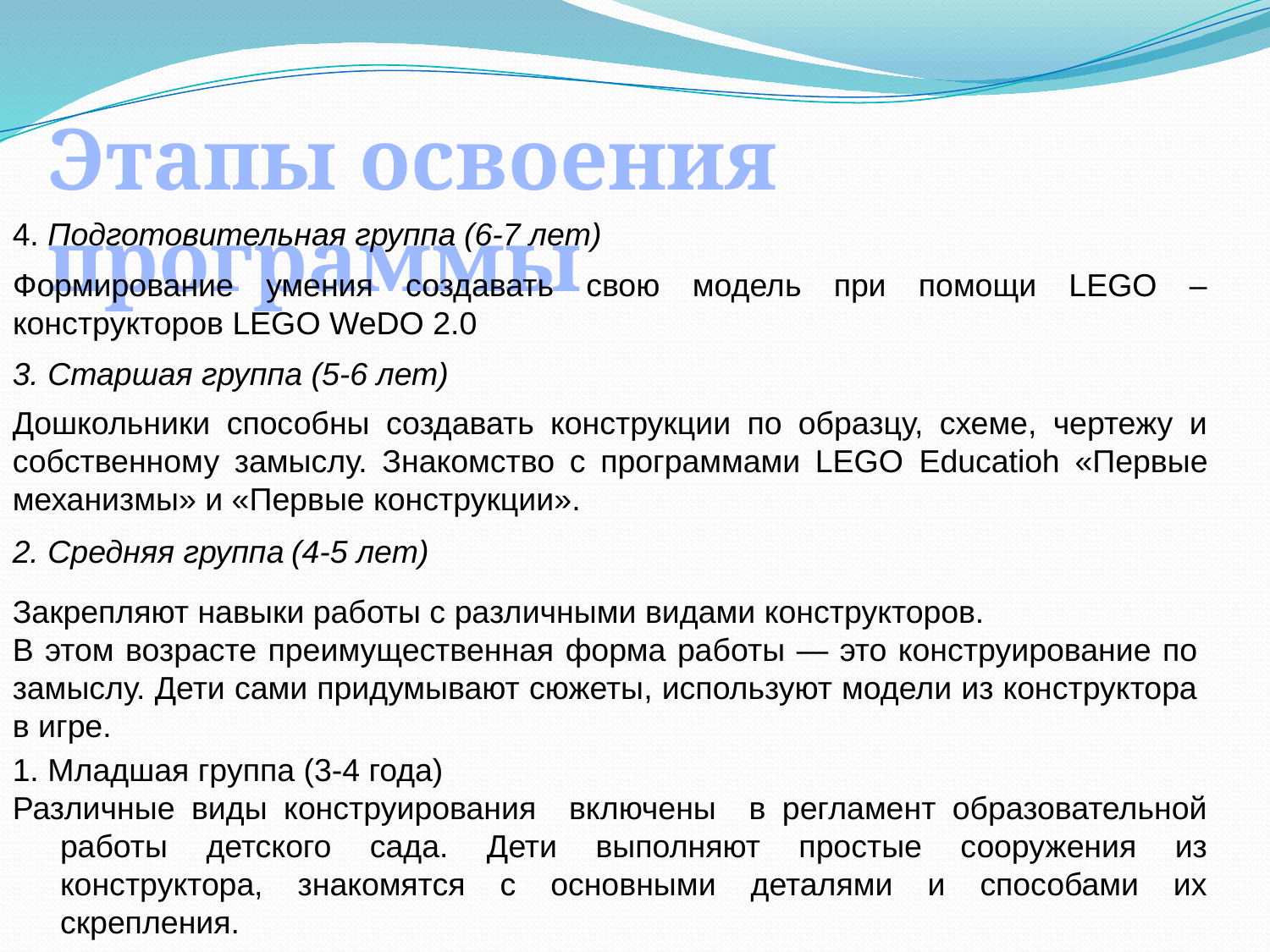

Этапы освоения программы
4. Подготовительная группа (6-7 лет)
Формирование умения создавать свою модель при помощи LEGO – конструкторов LEGO WeDO 2.0

3. Старшая группа (5-6 лет)

Дошкольники способны создавать конструкции по образцу, схеме, чертежу и собственному замыслу. Знакомство с программами LEGO Educatioh «Первые механизмы» и «Первые конструкции».
2. Средняя группа (4-5 лет)

Закрепляют навыки работы с различными видами конструкторов.
В этом возрасте преимущественная форма работы — это конструирование по замыслу. Дети сами придумывают сюжеты, используют модели из конструктора в игре.
1. Младшая группа (3-4 года)
Различные виды конструирования  включены  в регламент образовательной работы детского сада. Дети выполняют простые сооружения из конструктора, знакомятся с основными деталями и способами их скрепления.